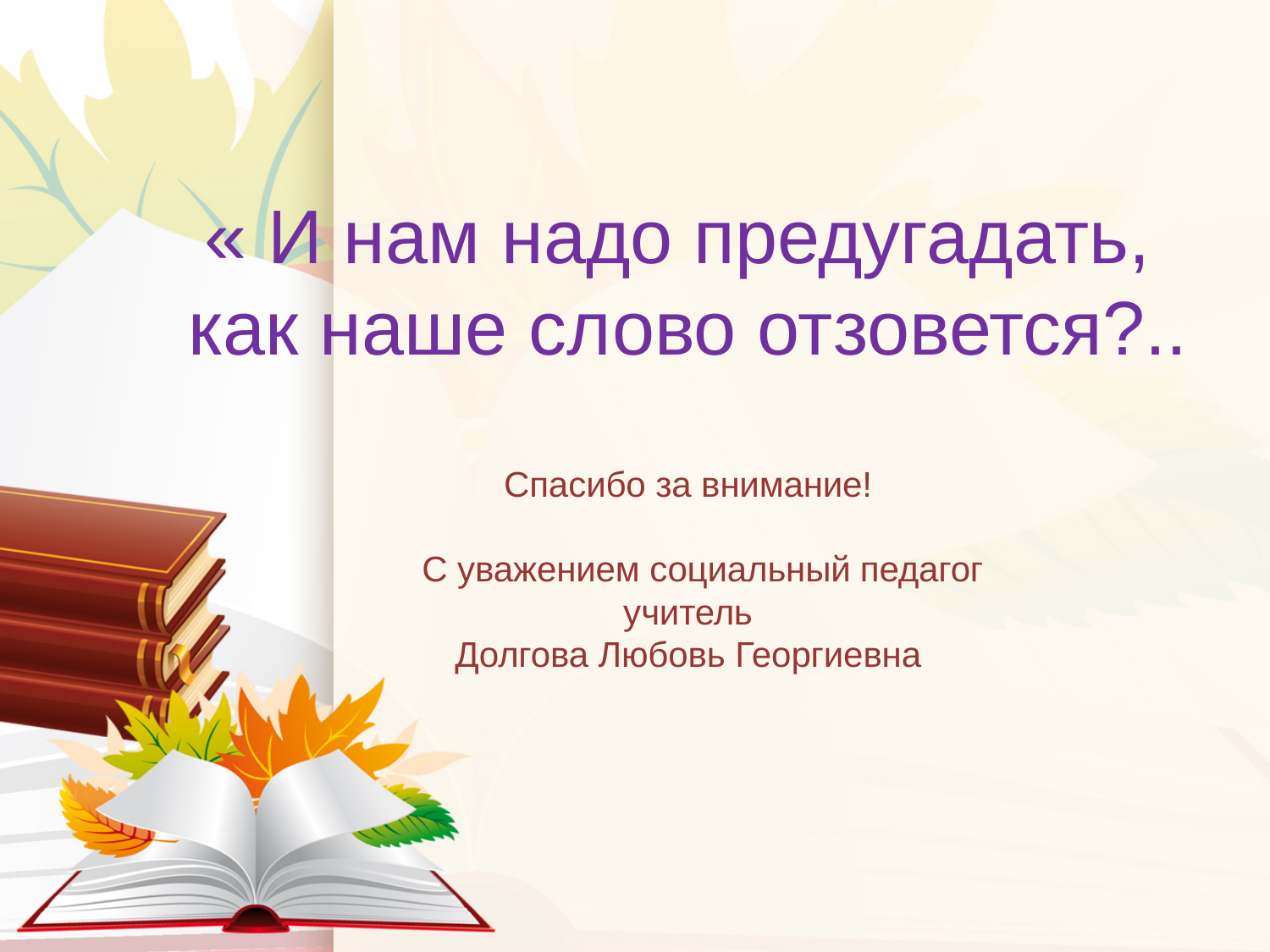

# « И нам надо предугадать, как наше слово отзовется?.. Спасибо за внимание! С уважением социальный педагог учитель Долгова Любовь Георгиевна